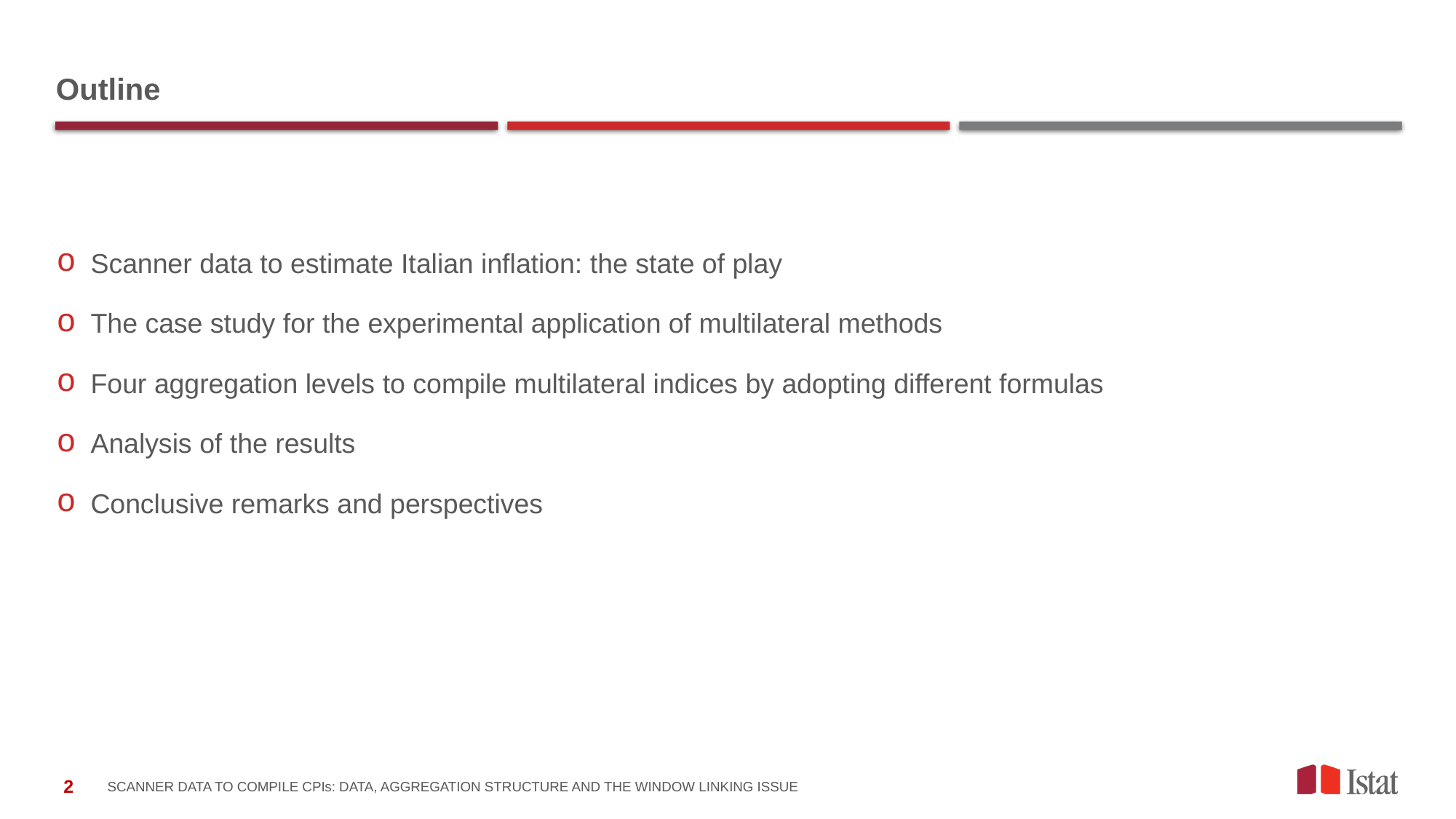

# Outline

Scanner data to estimate Italian inflation: the state of play
The case study for the experimental application of multilateral methods
Four aggregation levels to compile multilateral indices by adopting different formulas
Analysis of the results
Conclusive remarks and perspectives

Scanner data to compile CPIs: Data, Aggregation structure and the Window Linking issue
2